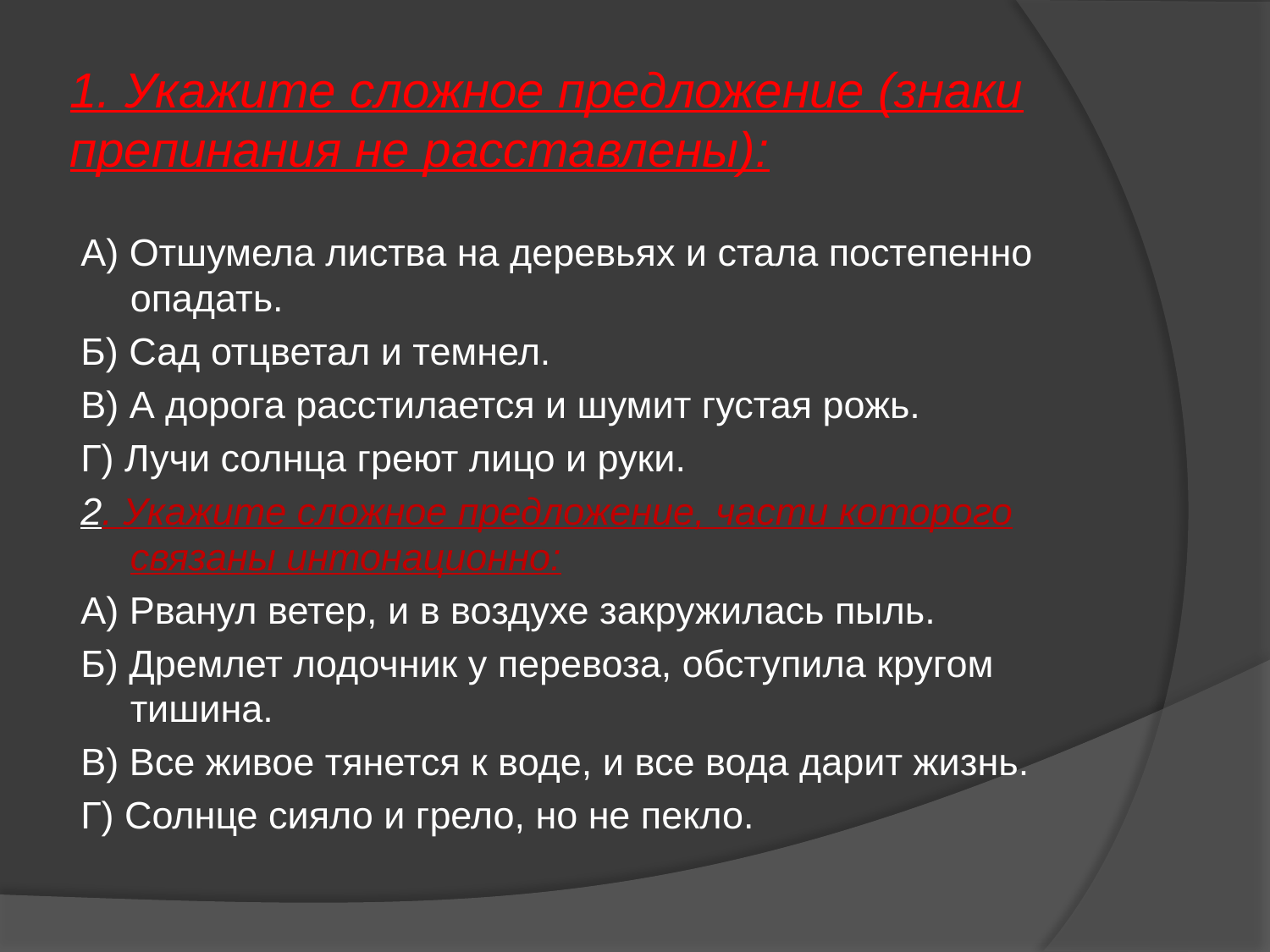

# 1. Укажите сложное предложение (знаки препинания не расставлены):
А) Отшумела листва на деревьях и стала постепенно опадать.
Б) Сад отцветал и темнел.
В) А дорога расстилается и шумит густая рожь.
Г) Лучи солнца греют лицо и руки.
2. Укажите сложное предложение, части которого связаны интонационно:
А) Рванул ветер, и в воздухе закружилась пыль.
Б) Дремлет лодочник у перевоза, обступила кругом тишина.
В) Все живое тянется к воде, и все вода дарит жизнь.
Г) Солнце сияло и грело, но не пекло.